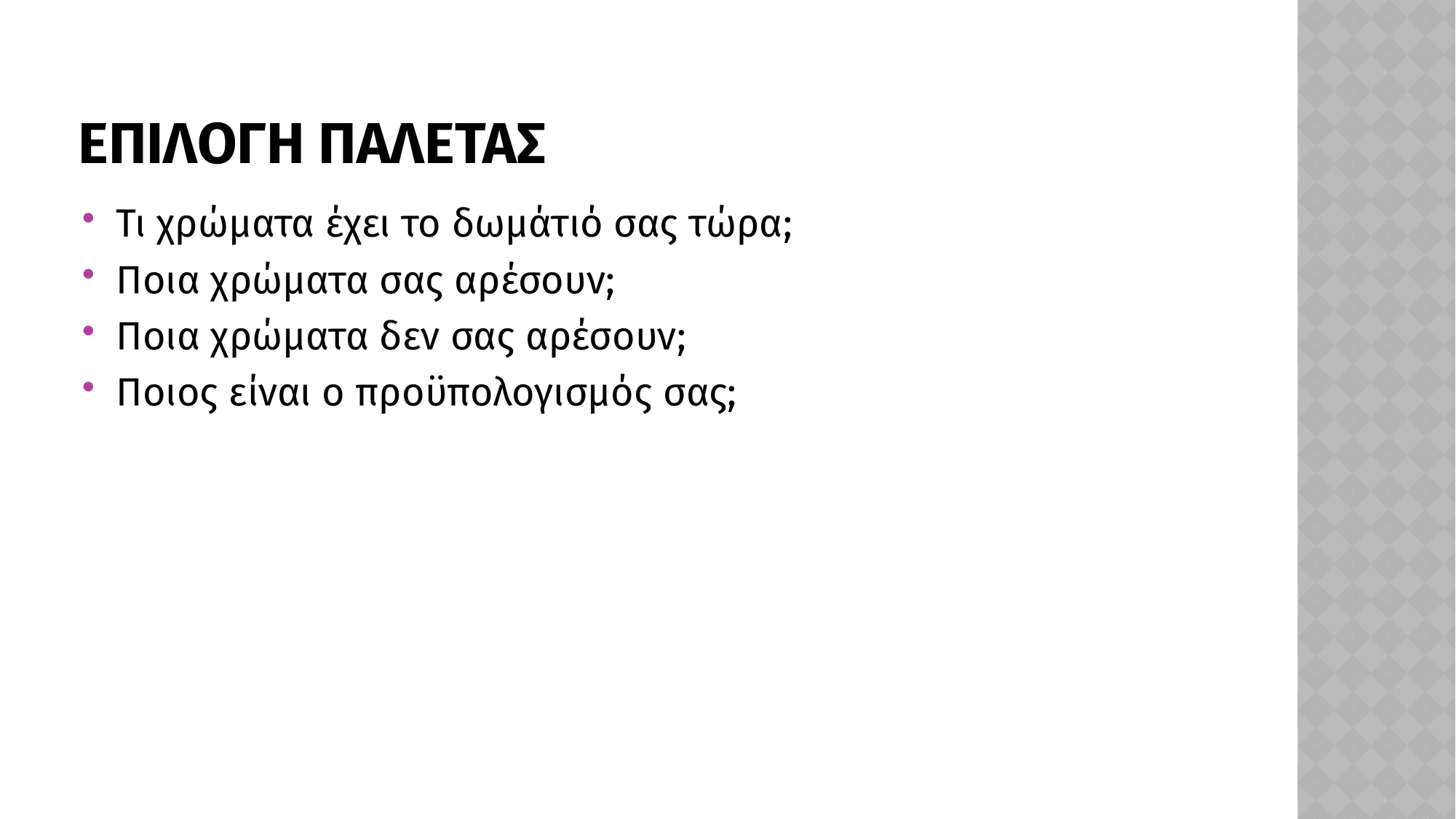

# ΕΠΙΛΟΓΗ ΠΑΛΕΤΑΣ
Τι χρώματα έχει το δωμάτιό σας τώρα;
Ποια χρώματα σας αρέσουν;
Ποια χρώματα δεν σας αρέσουν;
Ποιος είναι ο προϋπολογισμός σας;